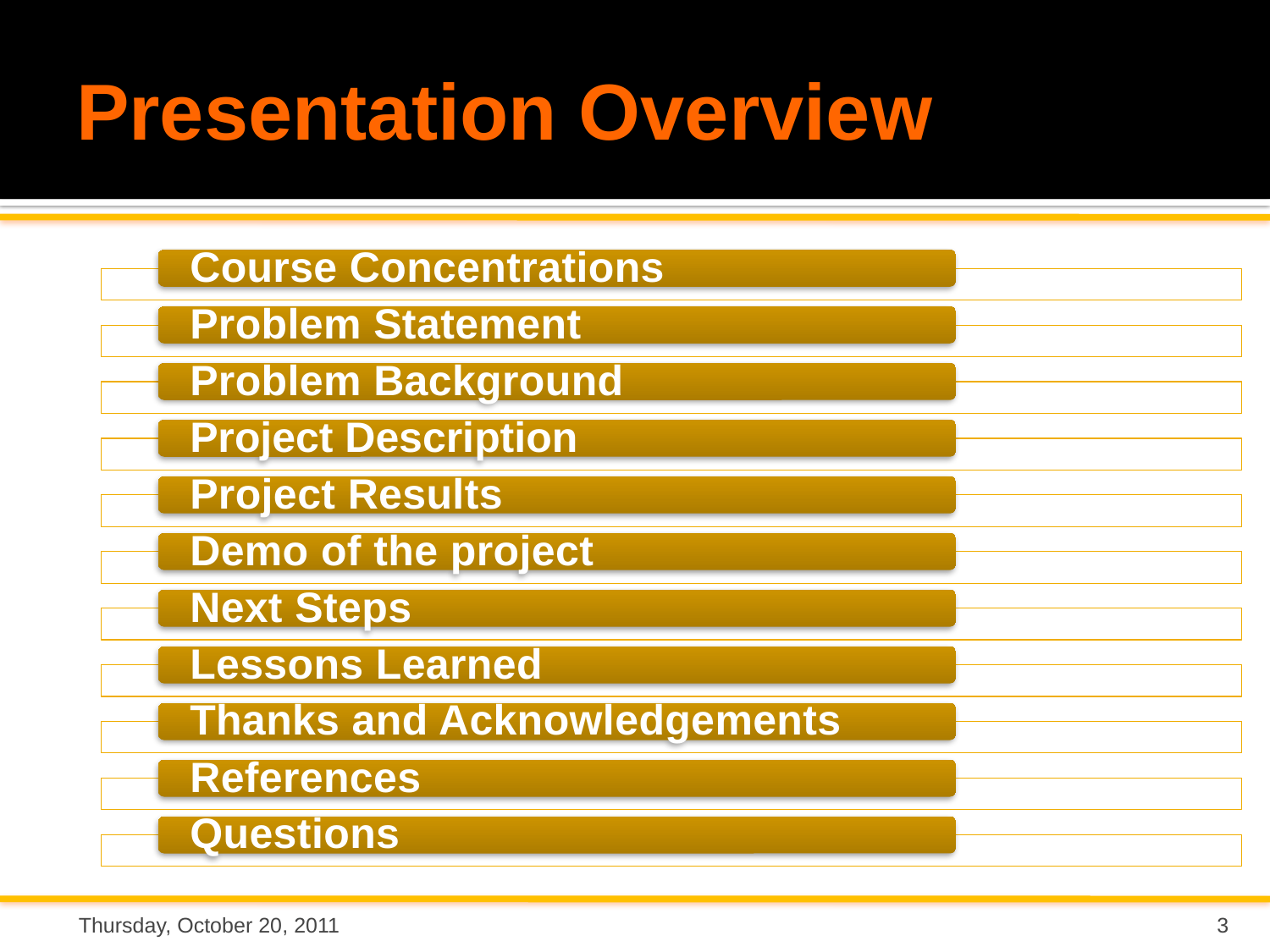

# Presentation Overview
Course Concentrations
Problem Statement
Problem Background
Project Description
Project Results
Demo of the project
Next Steps
Lessons Learned
Thanks and Acknowledgements
References
Questions
Thursday, October 20, 2011
3